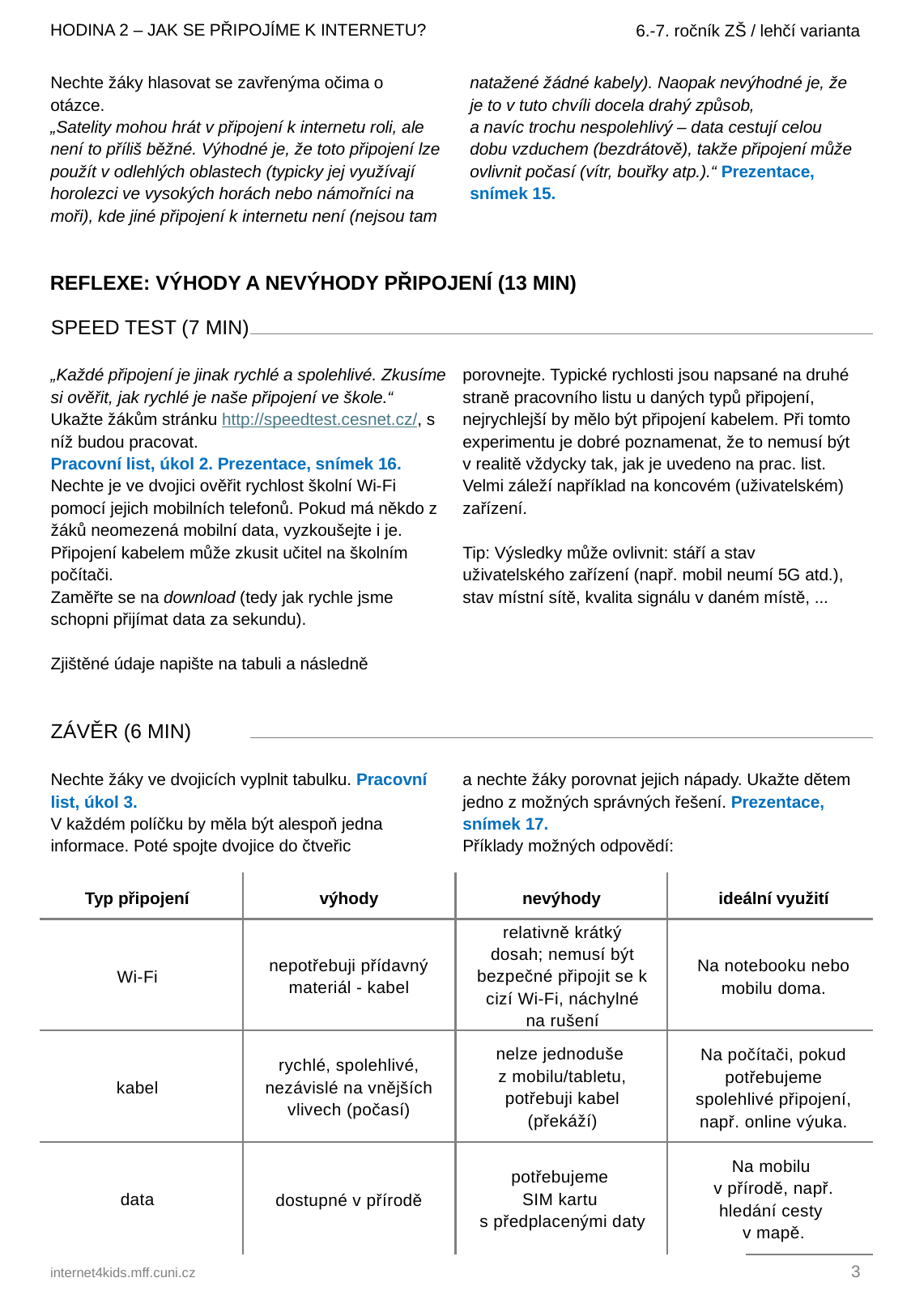

HODINA 2 – JAK SE PŘIPOJÍME K INTERNETU?
6.-7. ročník ZŠ / lehčí varianta
Nechte žáky hlasovat se zavřenýma očima o otázce.
„Satelity mohou hrát v připojení k internetu roli, ale není to příliš běžné. Výhodné je, že toto připojení lze použít v odlehlých oblastech (typicky jej využívají horolezci ve vysokých horách nebo námořníci na moři), kde jiné připojení k internetu není (nejsou tam natažené žádné kabely). Naopak nevýhodné je, že je to v tuto chvíli docela drahý způsob,
a navíc trochu nespolehlivý – data cestují celou dobu vzduchem (bezdrátově), takže připojení může ovlivnit počasí (vítr, bouřky atp.).“ Prezentace, snímek 15.
Reflexe: Výhody a nevýhody připojení (13 min)
Speed test (7 min)
„Každé připojení je jinak rychlé a spolehlivé. Zkusíme si ověřit, jak rychlé je naše připojení ve škole.“
Ukažte žákům stránku http://speedtest.cesnet.cz/, s níž budou pracovat.
Pracovní list, úkol 2. Prezentace, snímek 16.
Nechte je ve dvojici ověřit rychlost školní Wi-Fi pomocí jejich mobilních telefonů. Pokud má někdo z žáků neomezená mobilní data, vyzkoušejte i je. Připojení kabelem může zkusit učitel na školním počítači.
Zaměřte se na download (tedy jak rychle jsme schopni přijímat data za sekundu).

Zjištěné údaje napište na tabuli a následně porovnejte. Typické rychlosti jsou napsané na druhé straně pracovního listu u daných typů připojení, nejrychlejší by mělo být připojení kabelem. Při tomto experimentu je dobré poznamenat, že to nemusí být v realitě vždycky tak, jak je uvedeno na prac. list. Velmi záleží například na koncovém (uživatelském) zařízení.

Tip: Výsledky může ovlivnit: stáří a stav uživatelského zařízení (např. mobil neumí 5G atd.), stav místní sítě, kvalita signálu v daném místě, ...
Závěr (6 min)
Nechte žáky ve dvojicích vyplnit tabulku. Pracovní list, úkol 3.
V každém políčku by měla být alespoň jedna informace. Poté spojte dvojice do čtveřic
a nechte žáky porovnat jejich nápady. Ukažte dětem jedno z možných správných řešení. Prezentace, snímek 17.
Příklady možných odpovědí:
Typ připojení
výhody
nevýhody
ideální využití
Na notebooku nebo mobilu doma.
Wi-Fi
nepotřebuji přídavný materiál - kabel
relativně krátký dosah; nemusí být bezpečné připojit se k cizí Wi-Fi, náchylné na rušení

rychlé, spolehlivé, nezávislé na vnějších vlivech (počasí)
kabel
nelze jednoduše
z mobilu/tabletu, potřebuji kabel (překáží)
Na počítači, pokud potřebujeme spolehlivé připojení, např. online výuka.
data
Na mobilu
v přírodě, např. hledání cesty
v mapě.
dostupné v přírodě
potřebujeme
SIM kartu
s předplacenými daty
3
internet4kids.mff.cuni.cz